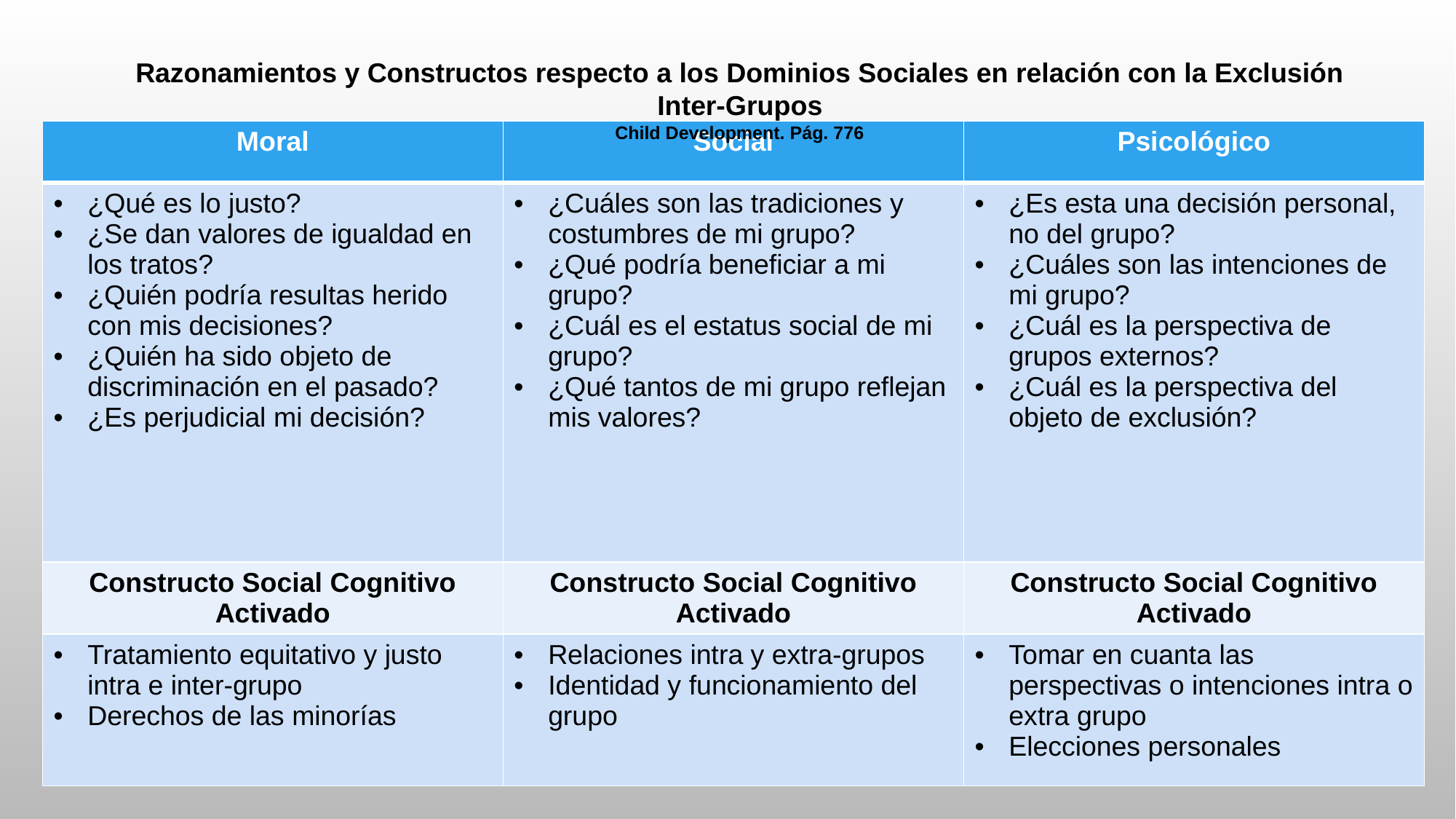

Razonamientos y Constructos respecto a los Dominios Sociales en relación con la Exclusión Inter-Grupos
Child Development. Pág. 776
| Moral | Social | Psicológico |
| --- | --- | --- |
| ¿Qué es lo justo? ¿Se dan valores de igualdad en los tratos? ¿Quién podría resultas herido con mis decisiones? ¿Quién ha sido objeto de discriminación en el pasado? ¿Es perjudicial mi decisión? | ¿Cuáles son las tradiciones y costumbres de mi grupo? ¿Qué podría beneficiar a mi grupo? ¿Cuál es el estatus social de mi grupo? ¿Qué tantos de mi grupo reflejan mis valores? | ¿Es esta una decisión personal, no del grupo? ¿Cuáles son las intenciones de mi grupo? ¿Cuál es la perspectiva de grupos externos? ¿Cuál es la perspectiva del objeto de exclusión? |
| Constructo Social Cognitivo Activado | Constructo Social Cognitivo Activado | Constructo Social Cognitivo Activado |
| Tratamiento equitativo y justo intra e inter-grupo Derechos de las minorías | Relaciones intra y extra-grupos Identidad y funcionamiento del grupo | Tomar en cuanta las perspectivas o intenciones intra o extra grupo Elecciones personales |